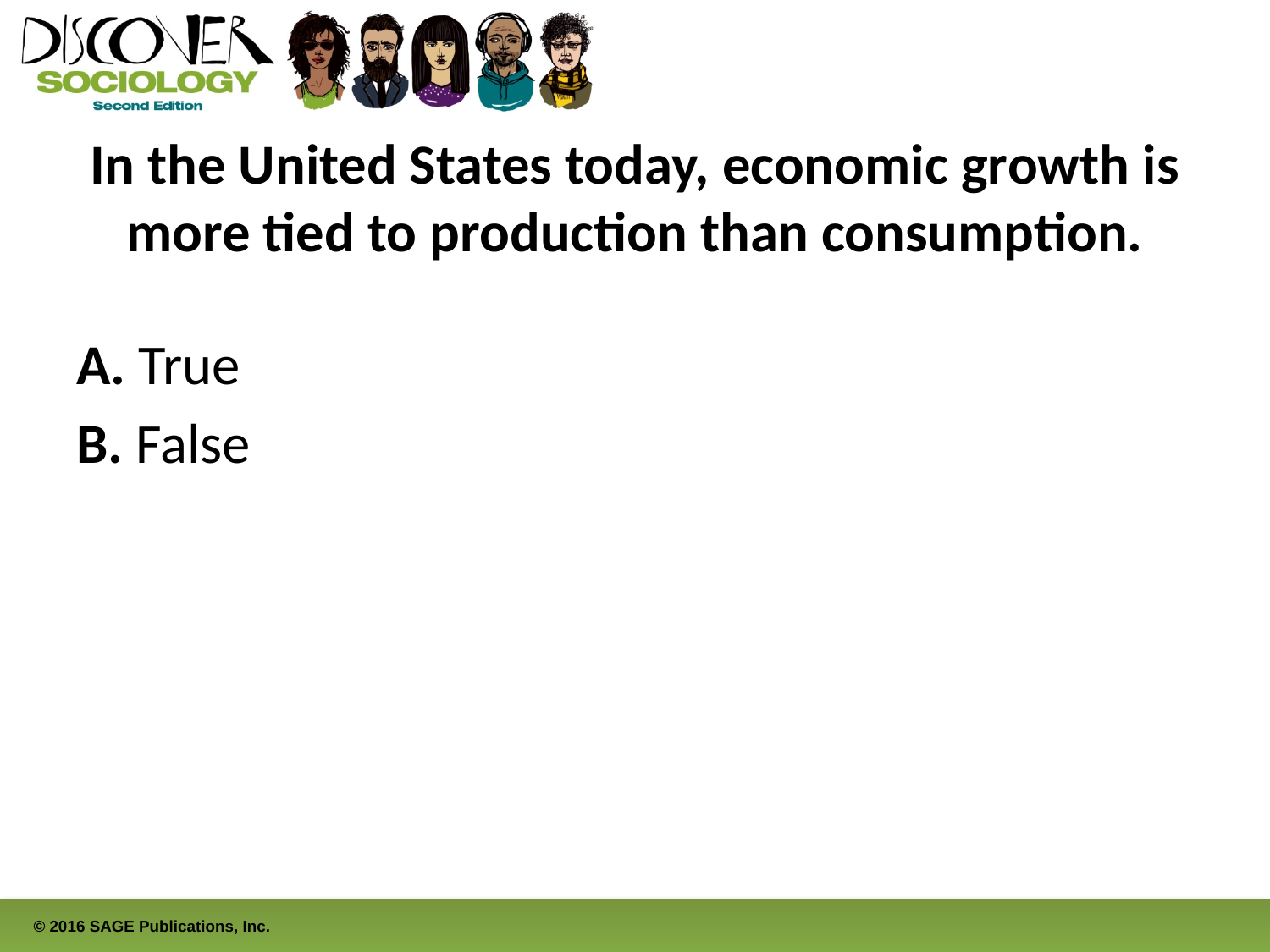

# In the United States today, economic growth is more tied to production than consumption.
A. True
B. False